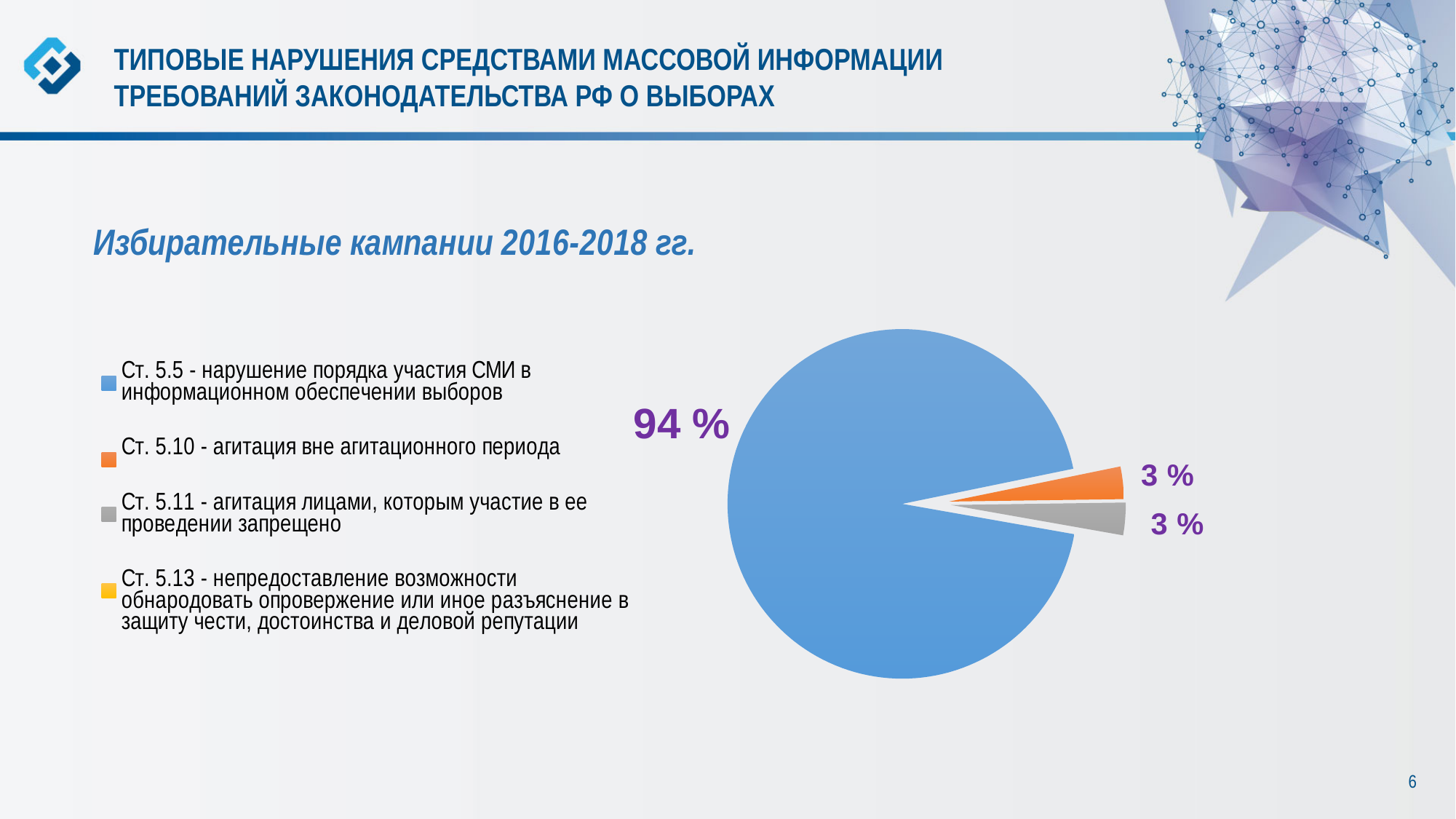

ТИПОВЫЕ НАРУШЕНИЯ СРЕДСТВАМИ МАССОВОЙ ИНФОРМАЦИИ
ТРЕБОВАНИЙ ЗАКОНОДАТЕЛЬСТВА РФ О ВЫБОРАХ

### Chart: Избирательные кампании 2016-2018 гг.

| Category | Распределение АП | Столбец1 | Столбец2 | Столбец3 | Столбец4 | Столбец5 | Столбец6 | Столбец7 |
|---|---|---|---|---|---|---|---|---|
| Ст. 5.5 - нарушение порядка участия СМИ в информационном обеспечении выборов | 94.0 | None | None | None | None | None | None | None |
| Ст. 5.10 - агитация вне агитационного периода | 3.0 | None | None | None | None | None | None | None |
| Ст. 5.11 - агитация лицами, которым участие в ее проведении запрещено | 3.0 | None | None | None | None | None | None | None |
| Ст. 5.13 - непредоставление возможности обнародовать опровержение или иное разъяснение в защиту чести, достоинства и деловой репутации | 0.0 | None | None | None | None | None | None | None |
6